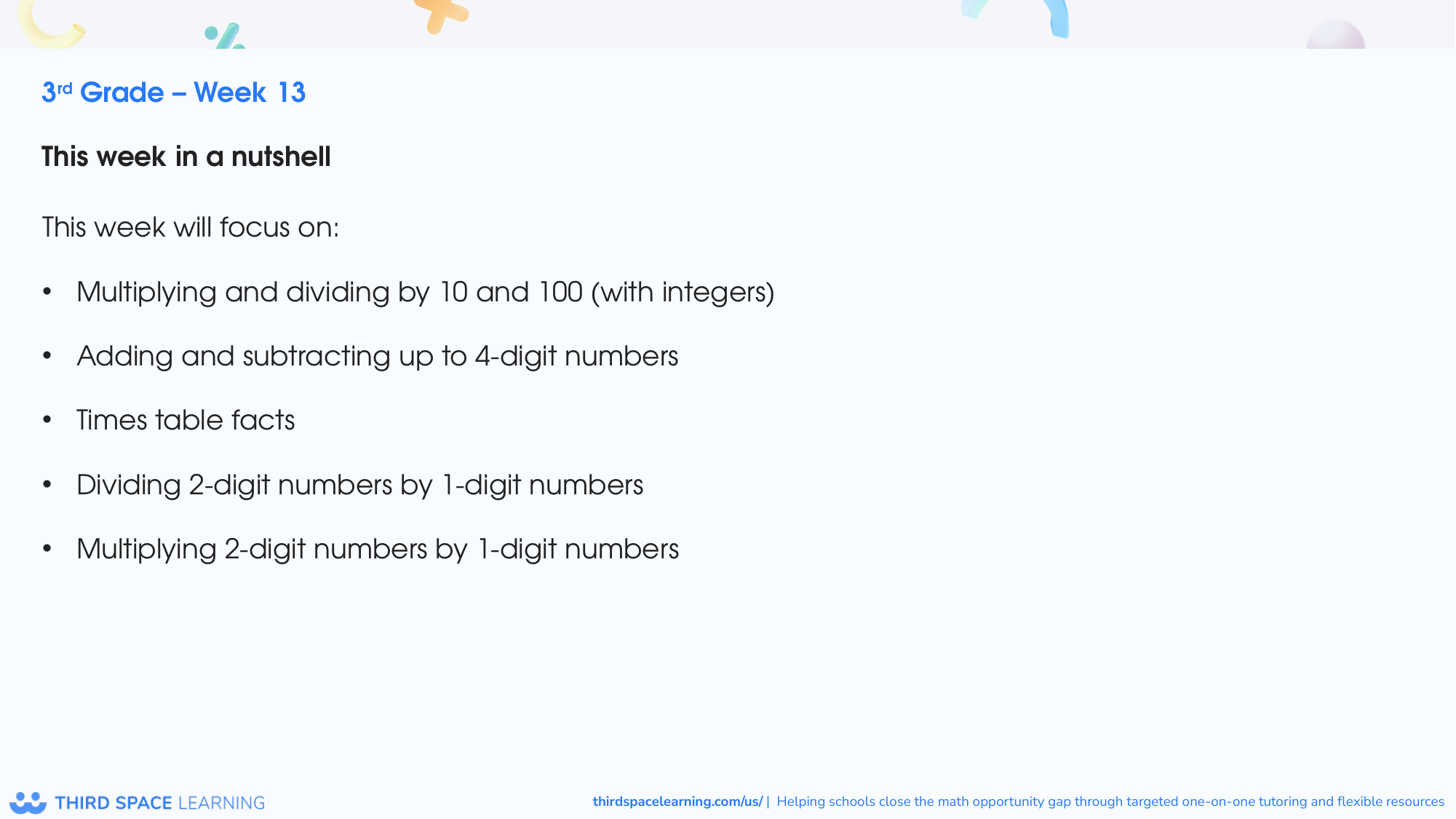

3rd Grade – Week 13
This week in a nutshell
This week will focus on:
Multiplying and dividing by 10 and 100 (with integers)
Adding and subtracting up to 4-digit numbers
Times table facts
Dividing 2-digit numbers by 1-digit numbers
Multiplying 2-digit numbers by 1-digit numbers